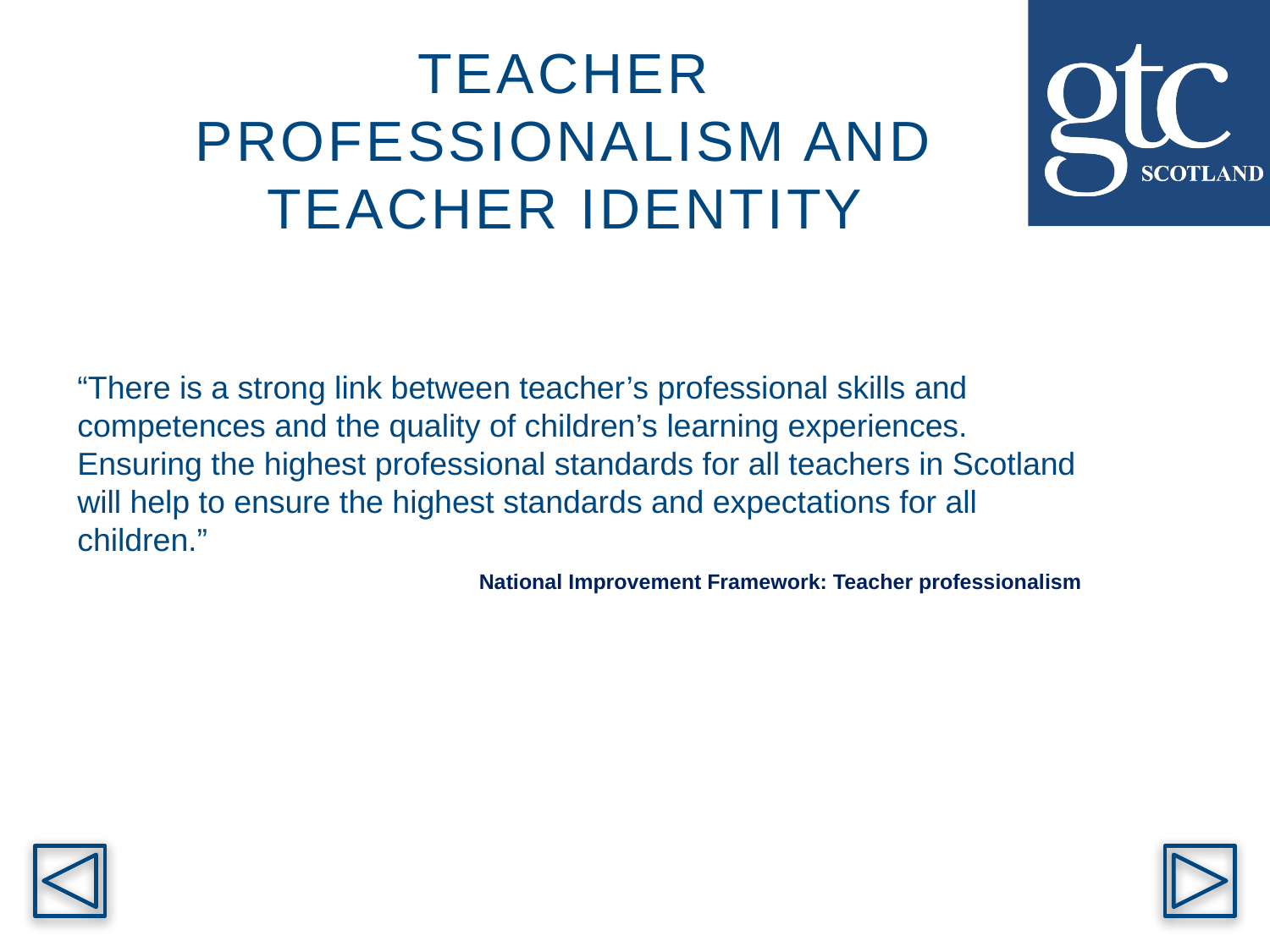

TEACHER PROFESSIONALISM AND TEACHER IDENTITY
“There is a strong link between teacher’s professional skills and competences and the quality of children’s learning experiences. Ensuring the highest professional standards for all teachers in Scotland will help to ensure the highest standards and expectations for all children.”
	National Improvement Framework: Teacher professionalism